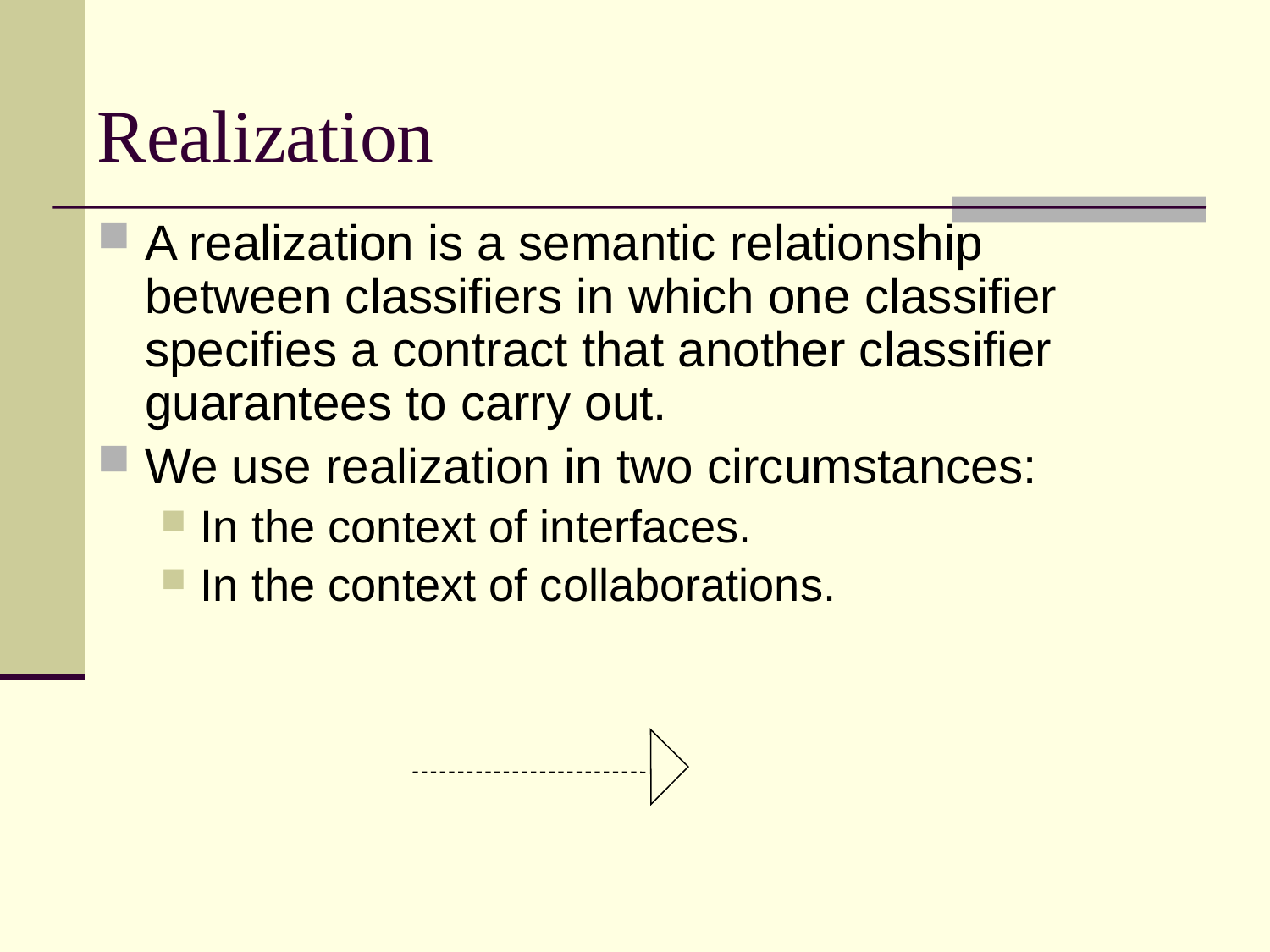

# Realization
A realization is a semantic relationship between classifiers in which one classifier specifies a contract that another classifier guarantees to carry out.
We use realization in two circumstances:
In the context of interfaces.
In the context of collaborations.